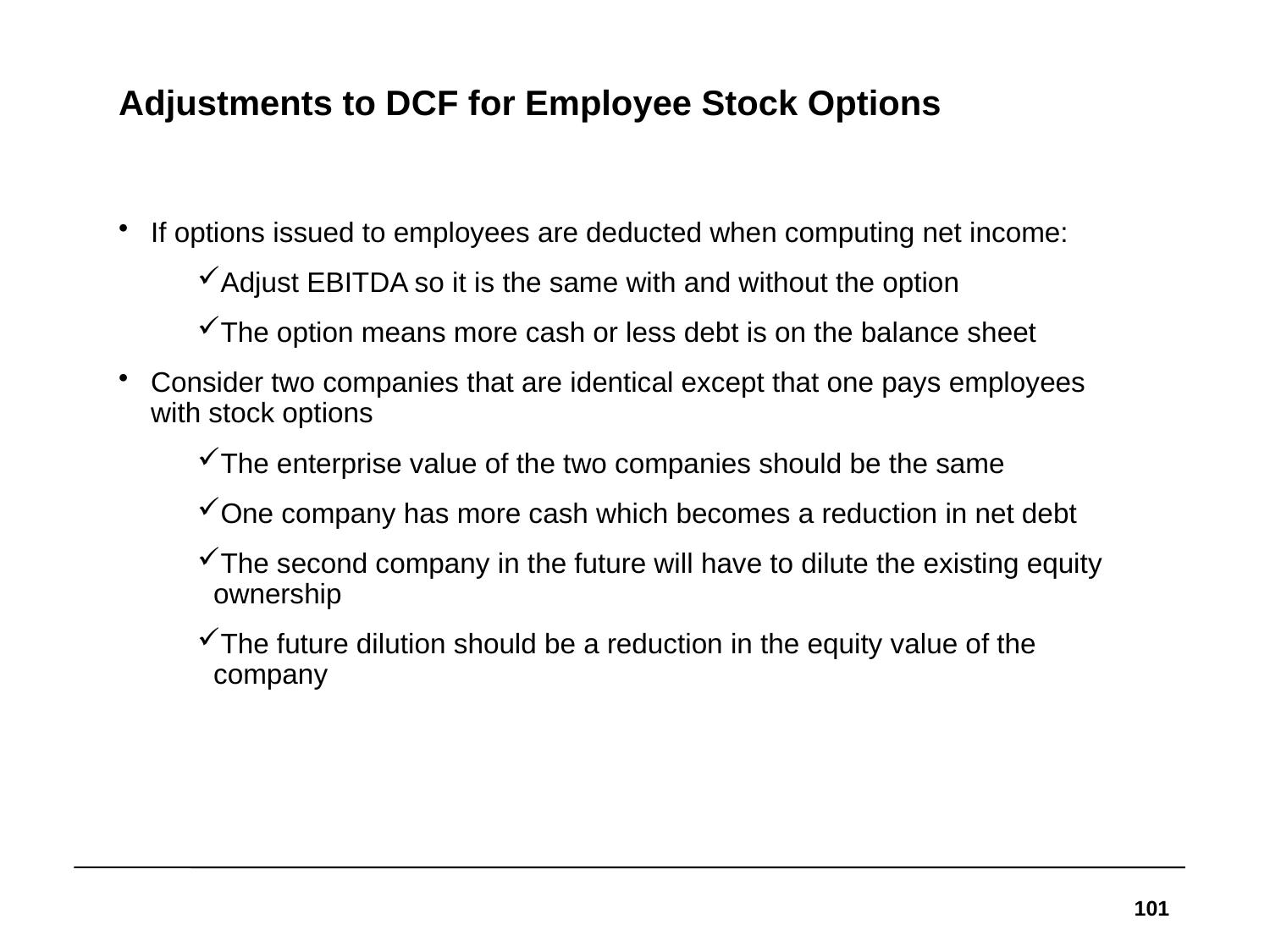

# Adjustments to DCF for Employee Stock Options
If options issued to employees are deducted when computing net income:
Adjust EBITDA so it is the same with and without the option
The option means more cash or less debt is on the balance sheet
Consider two companies that are identical except that one pays employees with stock options
The enterprise value of the two companies should be the same
One company has more cash which becomes a reduction in net debt
The second company in the future will have to dilute the existing equity ownership
The future dilution should be a reduction in the equity value of the company